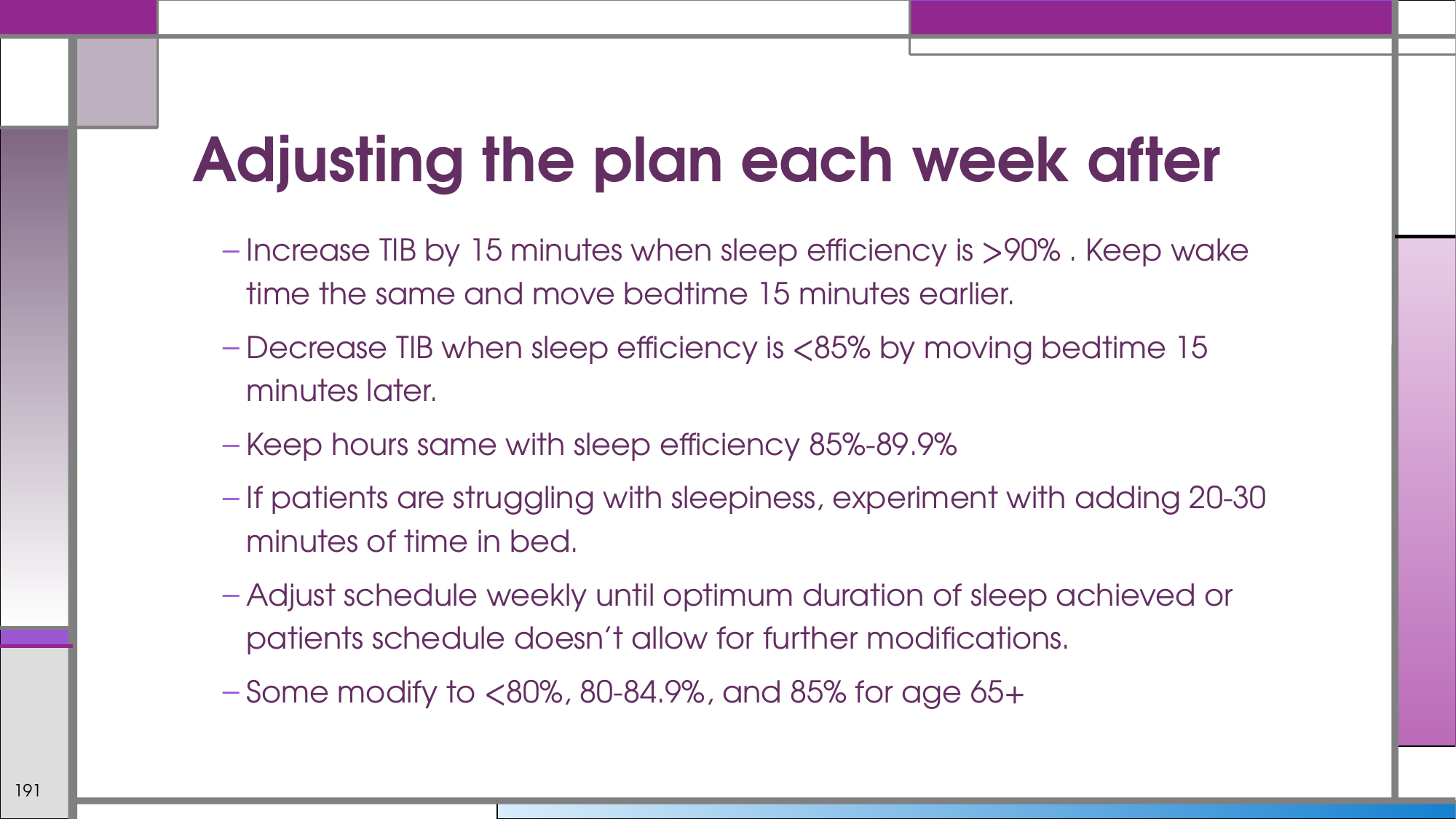

# Adjusting the plan each week after
Increase TIB by 15 minutes when sleep efficiency is >90% . Keep wake time the same and move bedtime 15 minutes earlier.
Decrease TIB when sleep efficiency is <85% by moving bedtime 15 minutes later.
Keep hours same with sleep efficiency 85%-89.9%
If patients are struggling with sleepiness, experiment with adding 20-30 minutes of time in bed.
Adjust schedule weekly until optimum duration of sleep achieved or patients schedule doesn’t allow for further modifications.
Some modify to <80%, 80-84.9%, and 85% for age 65+
191